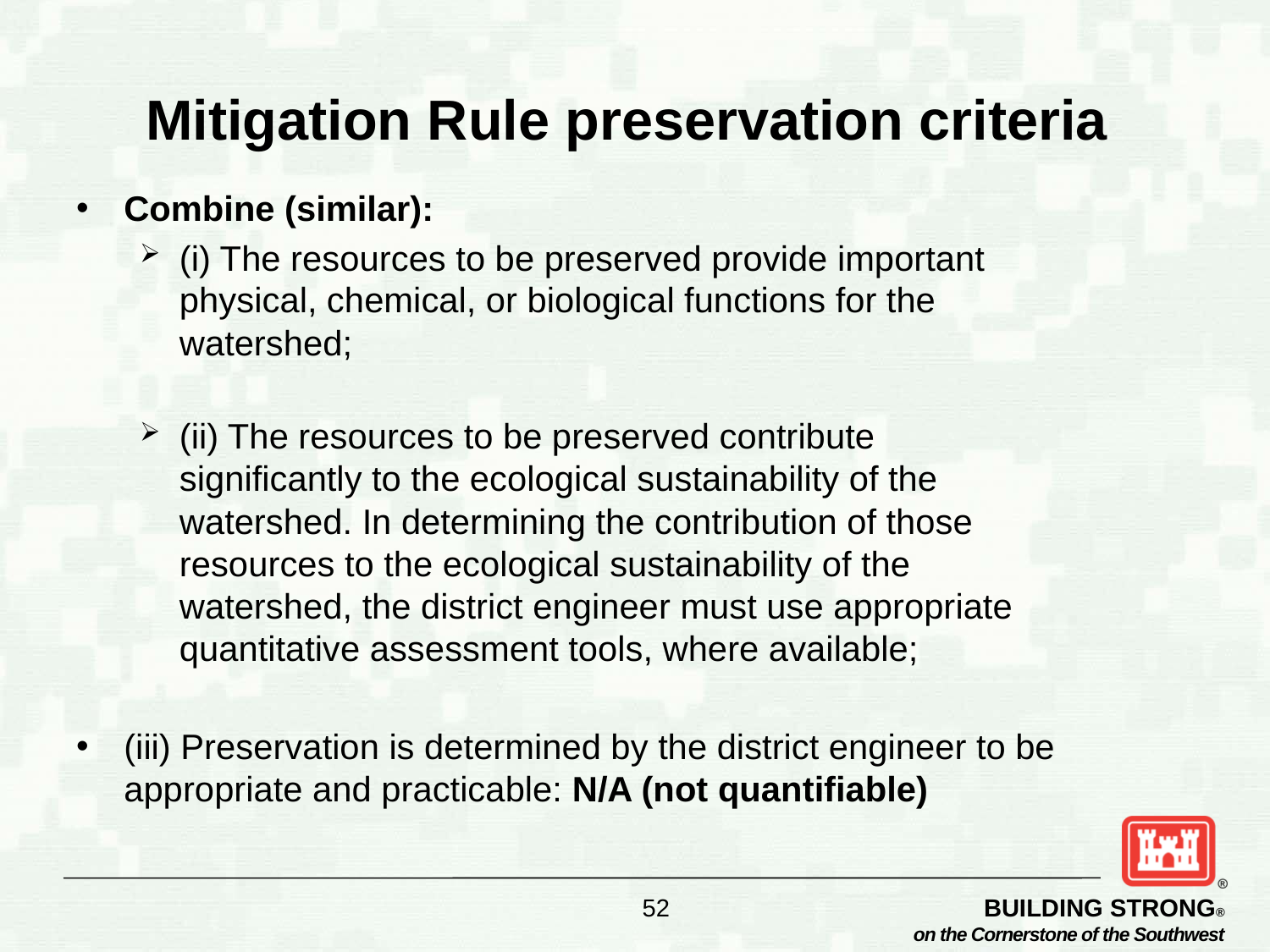

# Mitigation Rule preservation criteria
Combine (similar):
(i) The resources to be preserved provide important physical, chemical, or biological functions for the watershed;

(ii) The resources to be preserved contribute significantly to the ecological sustainability of the watershed. In determining the contribution of those resources to the ecological sustainability of the watershed, the district engineer must use appropriate quantitative assessment tools, where available;

(iii) Preservation is determined by the district engineer to be appropriate and practicable: N/A (not quantifiable)

52